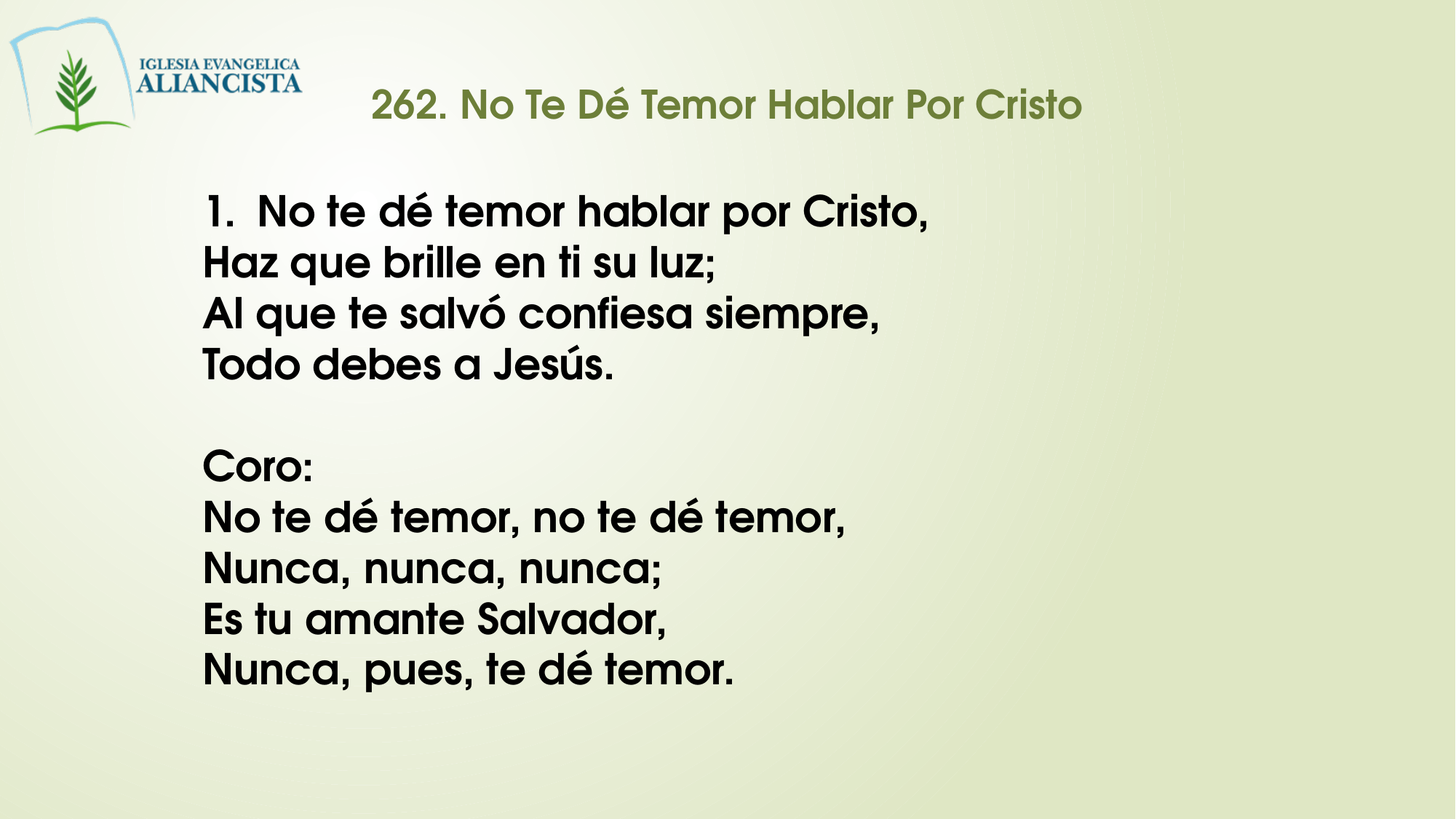

262. No Te Dé Temor Hablar Por Cristo
No te dé temor hablar por Cristo,
Haz que brille en ti su luz;
Al que te salvó confiesa siempre,
Todo debes a Jesús.

Coro:
No te dé temor, no te dé temor,
Nunca, nunca, nunca;
Es tu amante Salvador,
Nunca, pues, te dé temor.